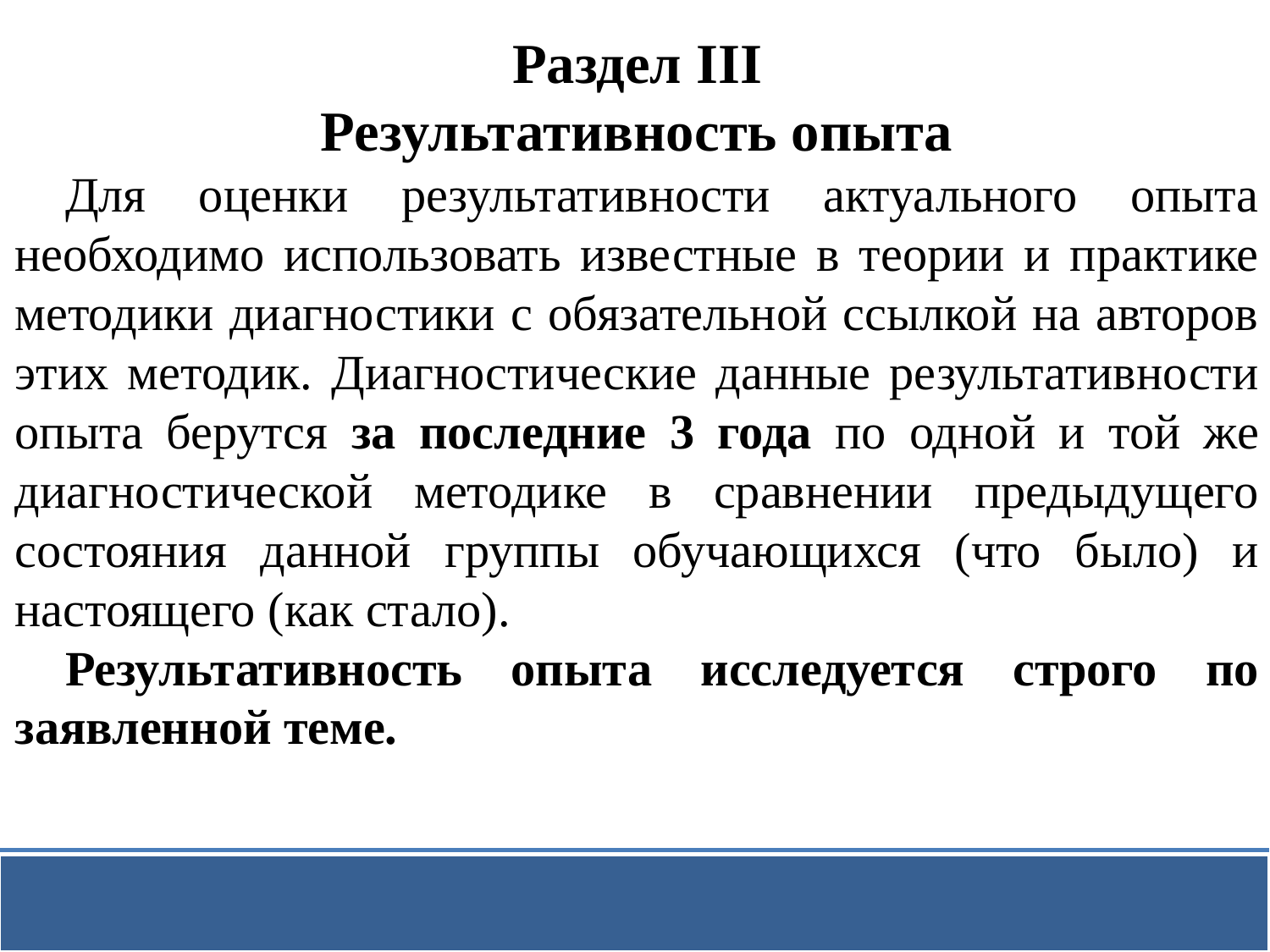

Раздел III
Результативность опыта
Для оценки результативности актуального опыта необходимо использовать известные в теории и практике методики диагностики с обязательной ссылкой на авторов этих методик. Диагностические данные результативности опыта берутся за последние 3 года по одной и той же диагностической методике в сравнении предыдущего состояния данной группы обучающихся (что было) и настоящего (как стало).
Результативность опыта исследуется строго по заявленной теме.

12